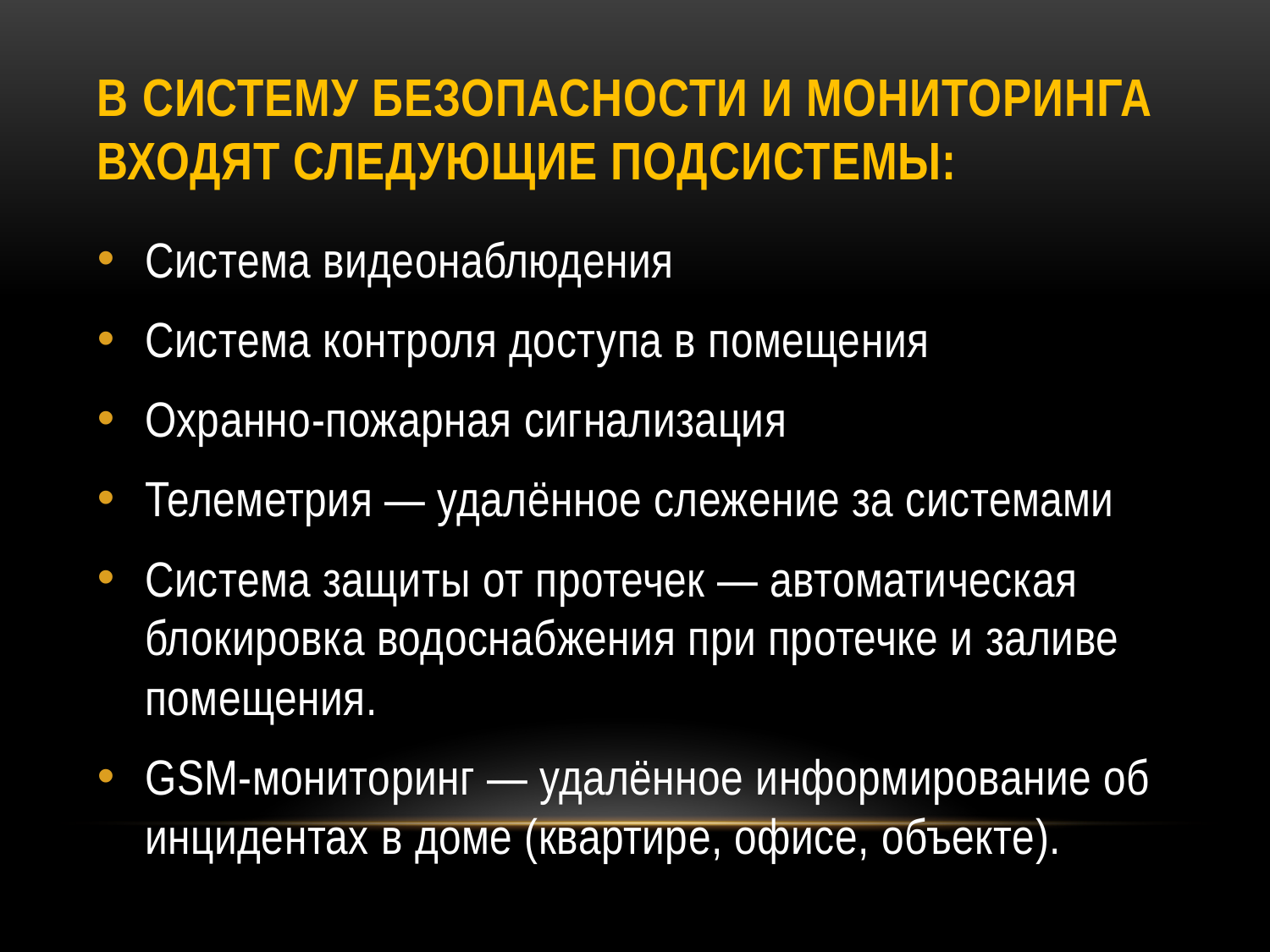

# В систему безопасности и мониторинга входят следующие подсистемы:
Система видеонаблюдения
Система контроля доступа в помещения
Охранно-пожарная сигнализация
Телеметрия — удалённое слежение за системами
Система защиты от протечек — автоматическая блокировка водоснабжения при протечке и заливе помещения.
GSM-мониторинг — удалённое информирование об инцидентах в доме (квартире, офисе, объекте).